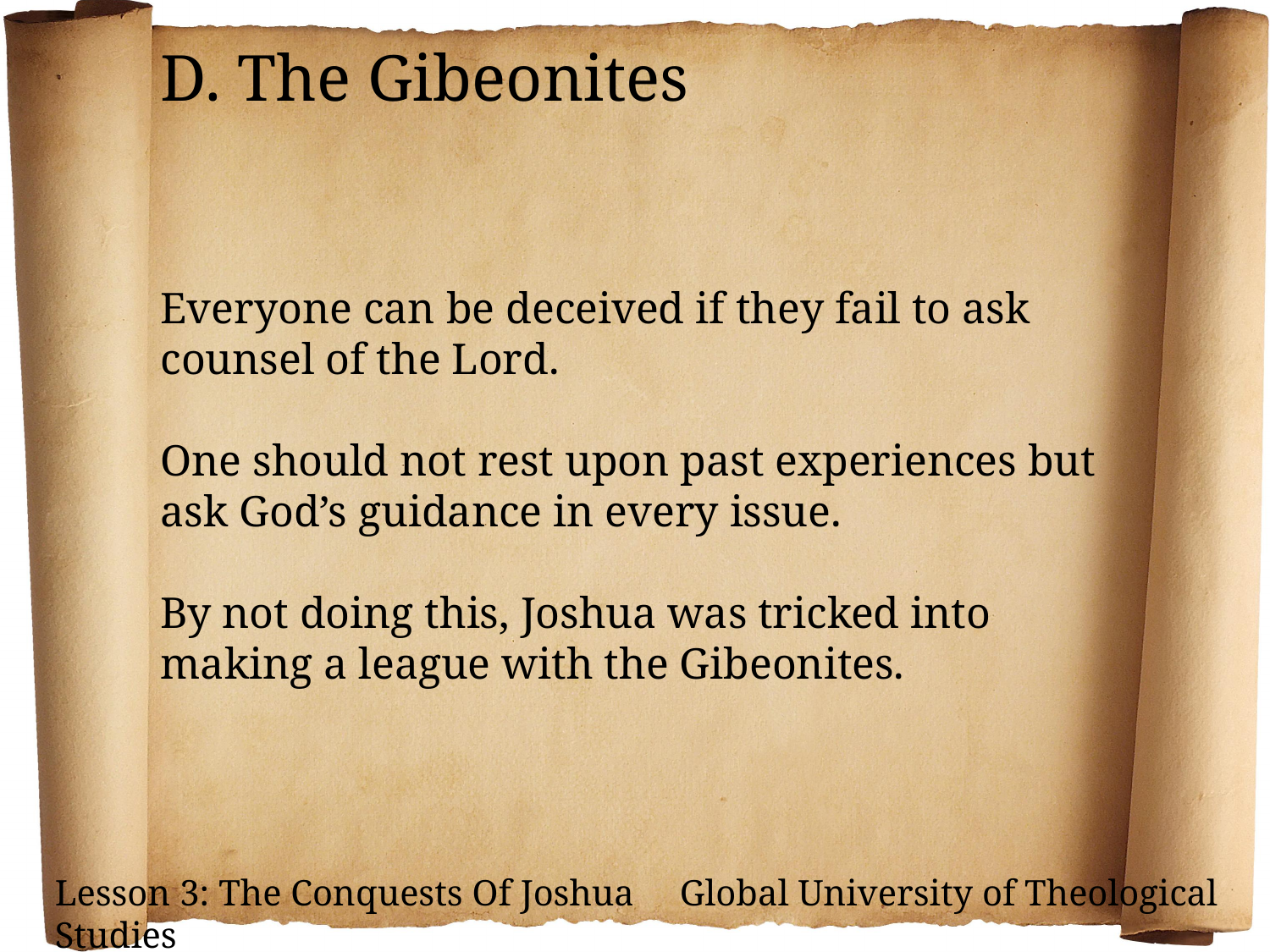

D. The Gibeonites
Everyone can be deceived if they fail to ask counsel of the Lord.

One should not rest upon past experiences but ask God’s guidance in every issue.

By not doing this, Joshua was tricked into making a league with the Gibeonites.
Lesson 3: The Conquests Of Joshua     Global University of Theological Studies